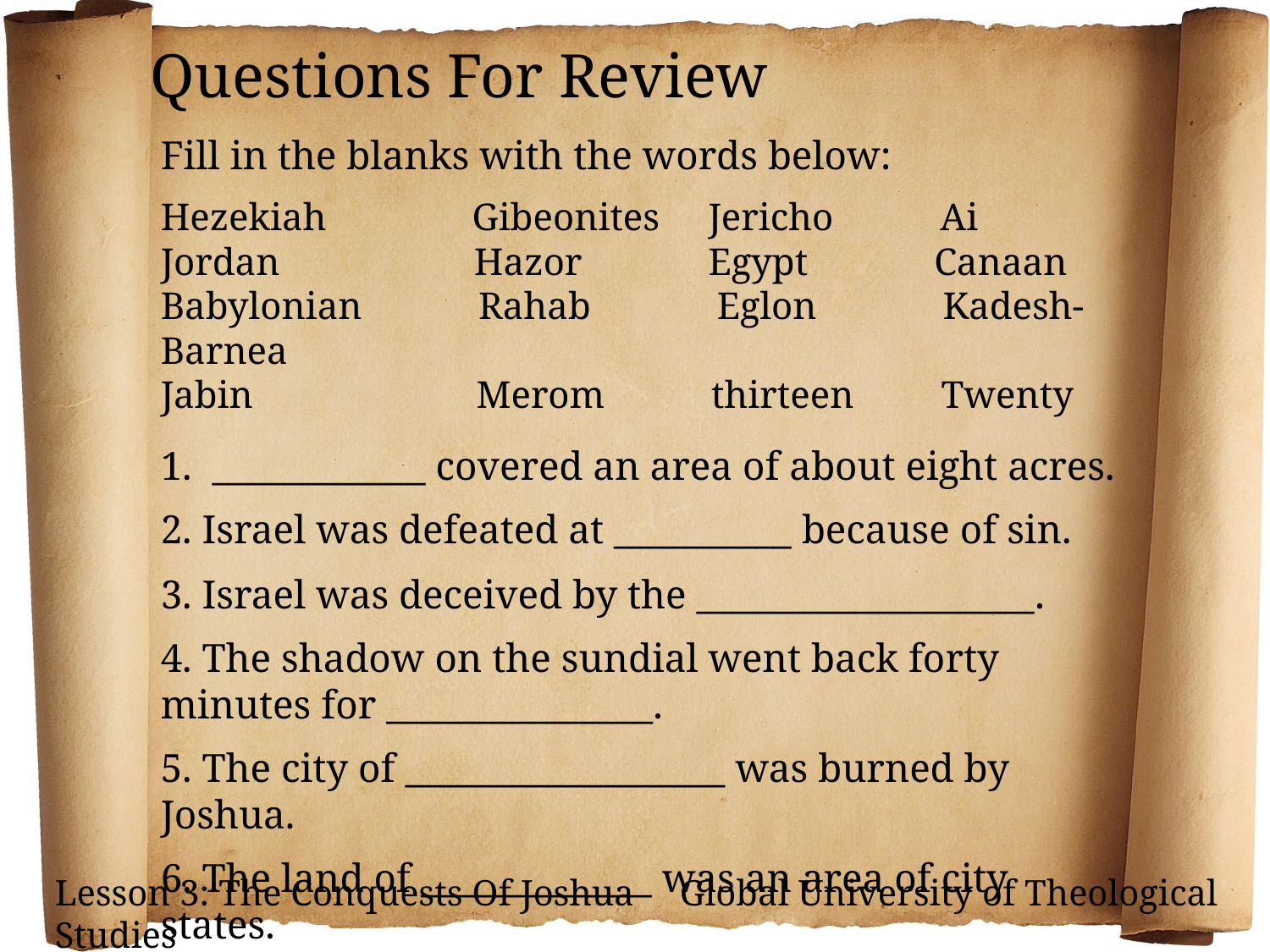

Questions For Review
Fill in the blanks with the words below:

Hezekiah               Gibeonites     Jericho           Ai
Jordan                    Hazor             Egypt             Canaan
Babylonian            Rahab             Eglon             Kadesh-Barnea
Jabin                       Merom           thirteen         Twenty

1.  ____________ covered an area of about eight acres.

2. Israel was defeated at __________ because of sin.

3. Israel was deceived by the ___________________.

4. The shadow on the sundial went back forty minutes for _______________.

5. The city of __________________ was burned by Joshua.

6. The land of _____________ was an area of city states.
Lesson 3: The Conquests Of Joshua     Global University of Theological Studies